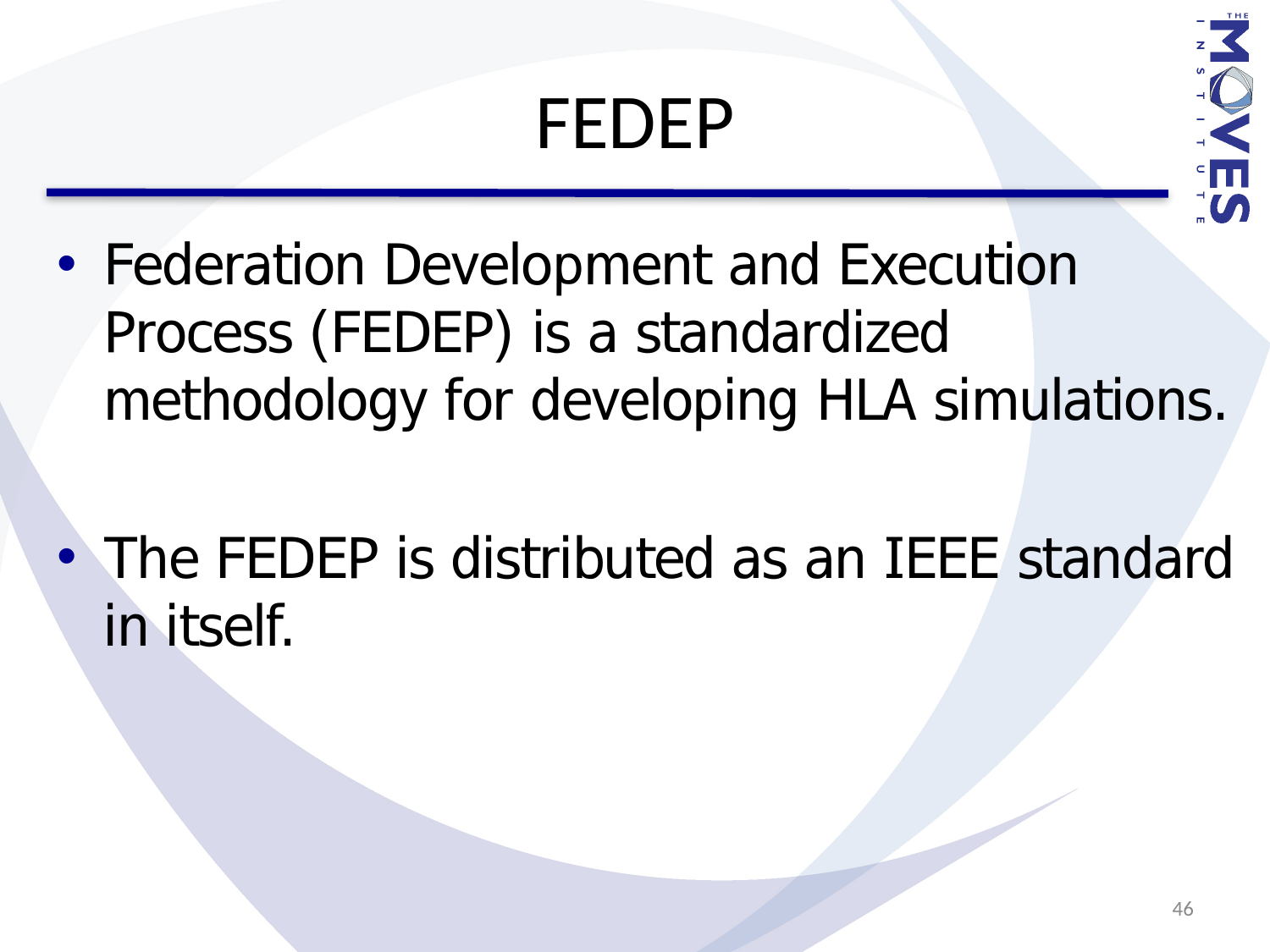

# FEDEP
Federation Development and Execution Process (FEDEP) is a standardized methodology for developing HLA simulations.

The FEDEP is distributed as an IEEE standard in itself.
46